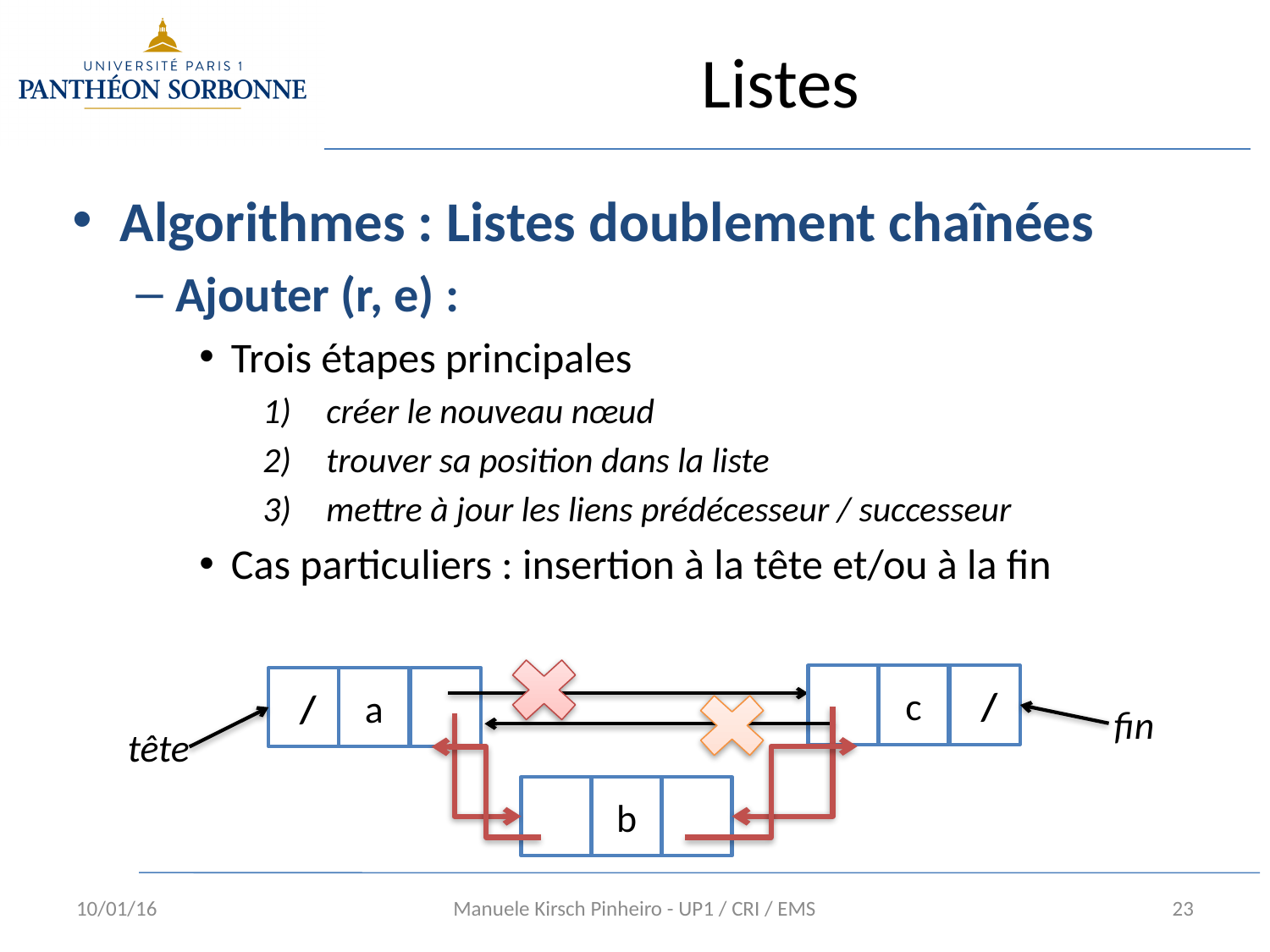

# Listes
Algorithmes : Listes doublement chaînées
Ajouter (r, e) :
Trois étapes principales
créer le nouveau nœud
trouver sa position dans la liste
mettre à jour les liens prédécesseur / successeur
Cas particuliers : insertion à la tête et/ou à la fin

c
 /
 /
a

fin
tête

b

10/01/16
Manuele Kirsch Pinheiro - UP1 / CRI / EMS
23